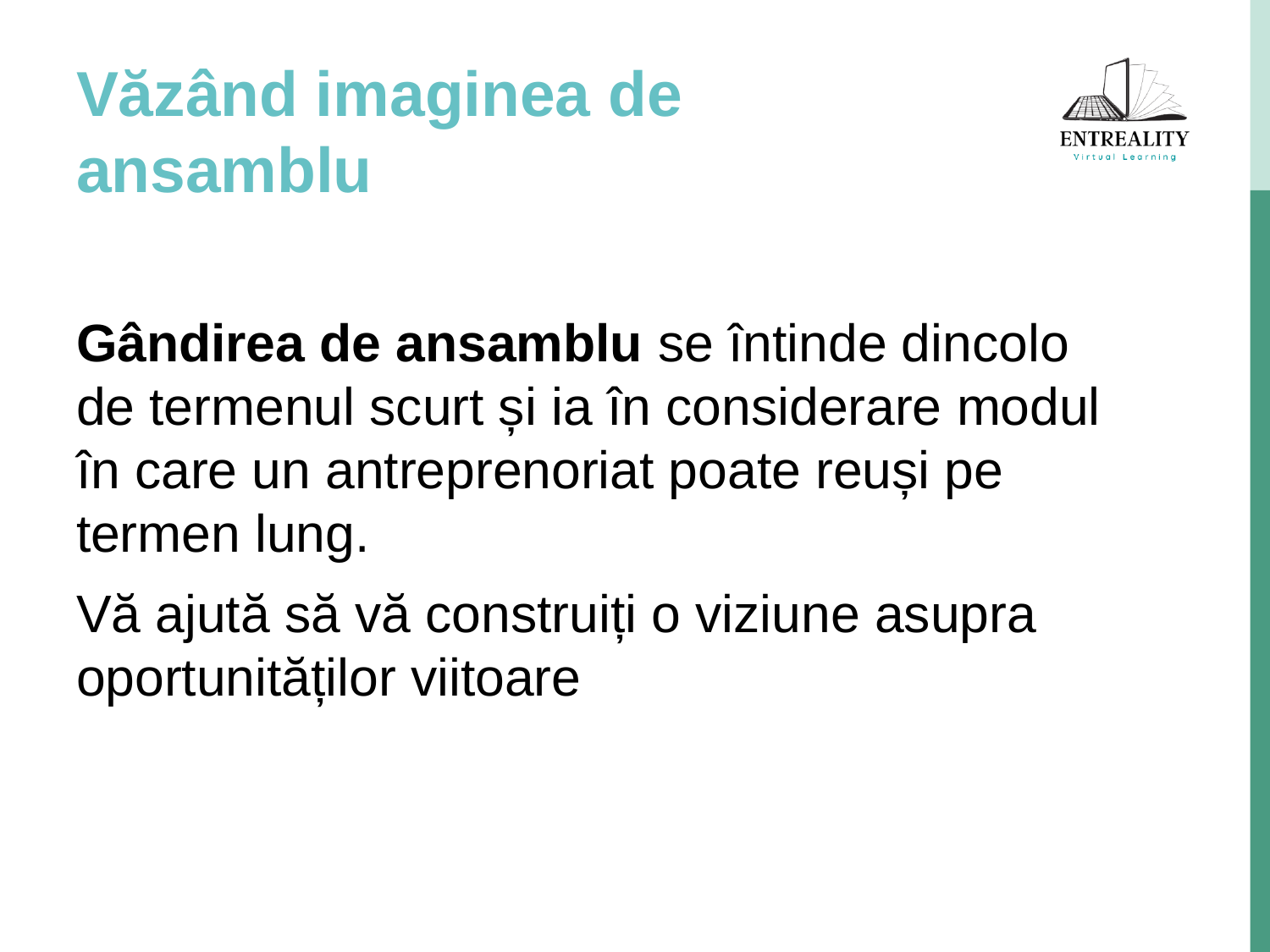

# Văzând imaginea de ansamblu

Gândirea de ansamblu se întinde dincolo de termenul scurt și ia în considerare modul în care un antreprenoriat poate reuși pe termen lung.
Vă ajută să vă construiți o viziune asupra oportunităților viitoare